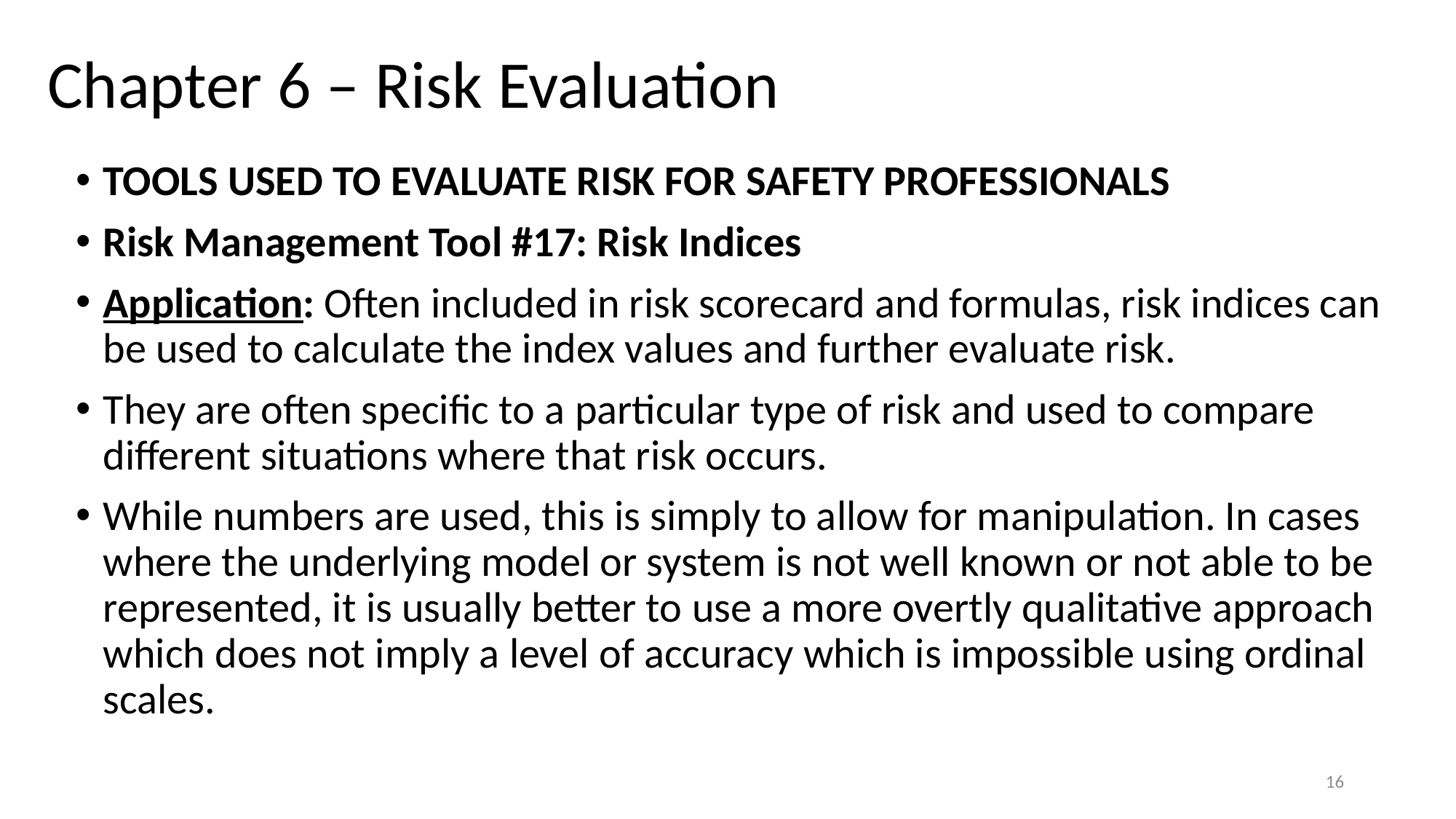

# Chapter 6 – Risk Evaluation
TOOLS USED TO EVALUATE RISK FOR SAFETY PROFESSIONALS
Risk Management Tool #17: Risk Indices
Application: Often included in risk scorecard and formulas, risk indices can be used to calculate the index values and further evaluate risk.
They are often specific to a particular type of risk and used to compare different situations where that risk occurs.
While numbers are used, this is simply to allow for manipulation. In cases where the underlying model or system is not well known or not able to be represented, it is usually better to use a more overtly qualitative approach which does not imply a level of accuracy which is impossible using ordinal scales.
16